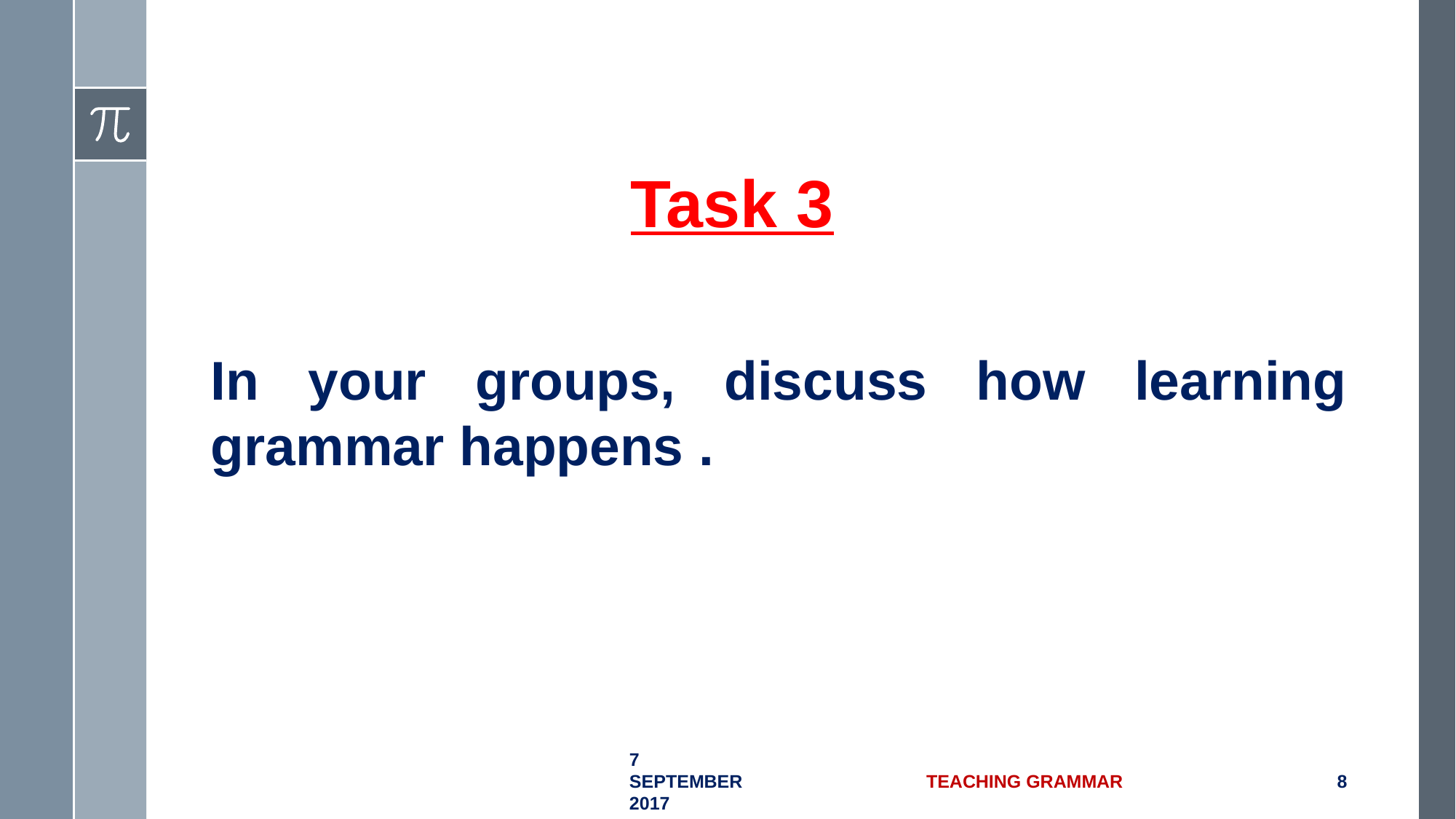

Task 3
In your groups, discuss how learning grammar happens .
7 September 2017
Teaching Grammar
8